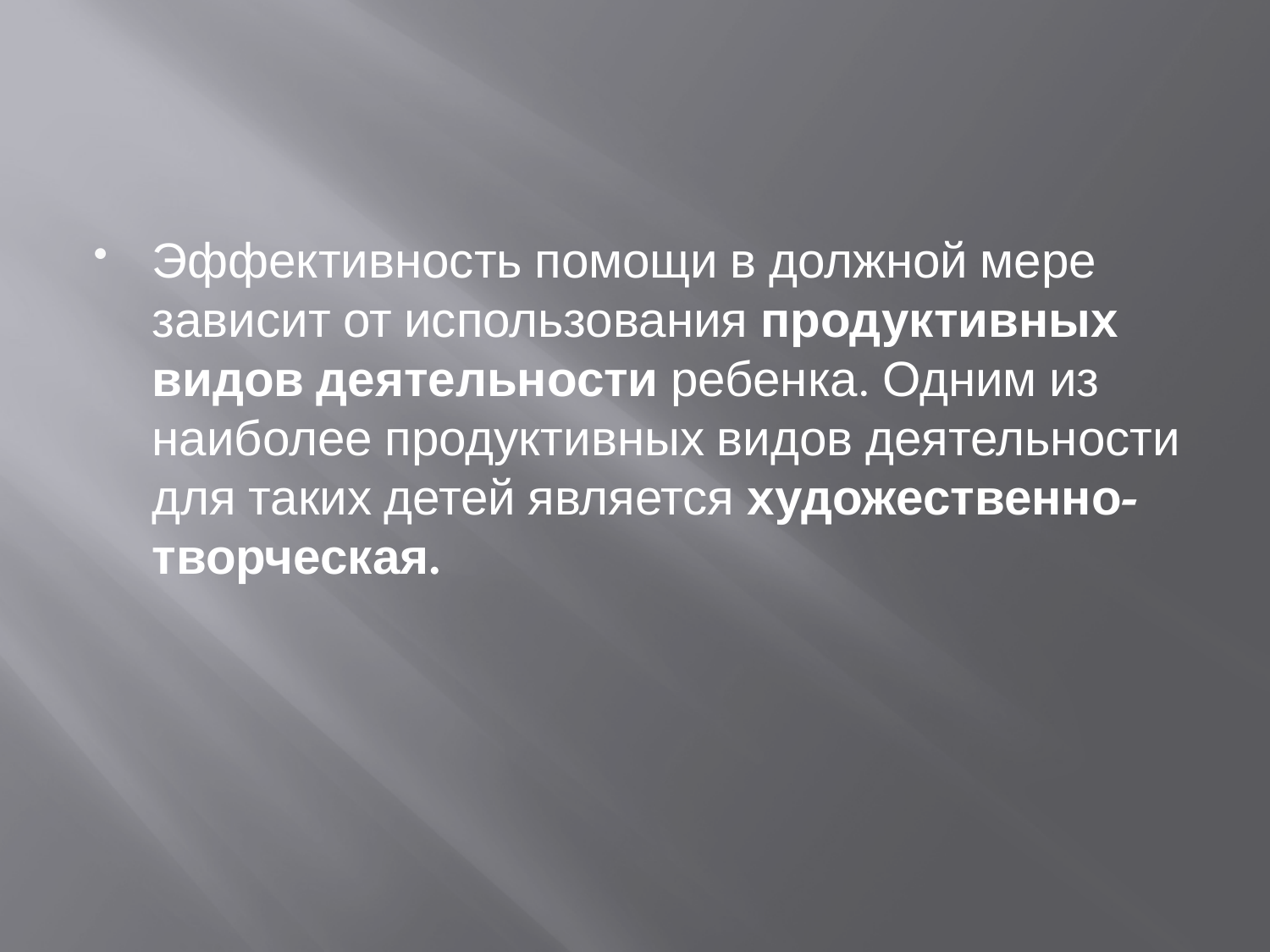

Эффективность помощи в должной мере зависит от использования продуктивных видов деятельности ребенка. Одним из наиболее продуктивных видов деятельности для таких детей является художественно-творческая.